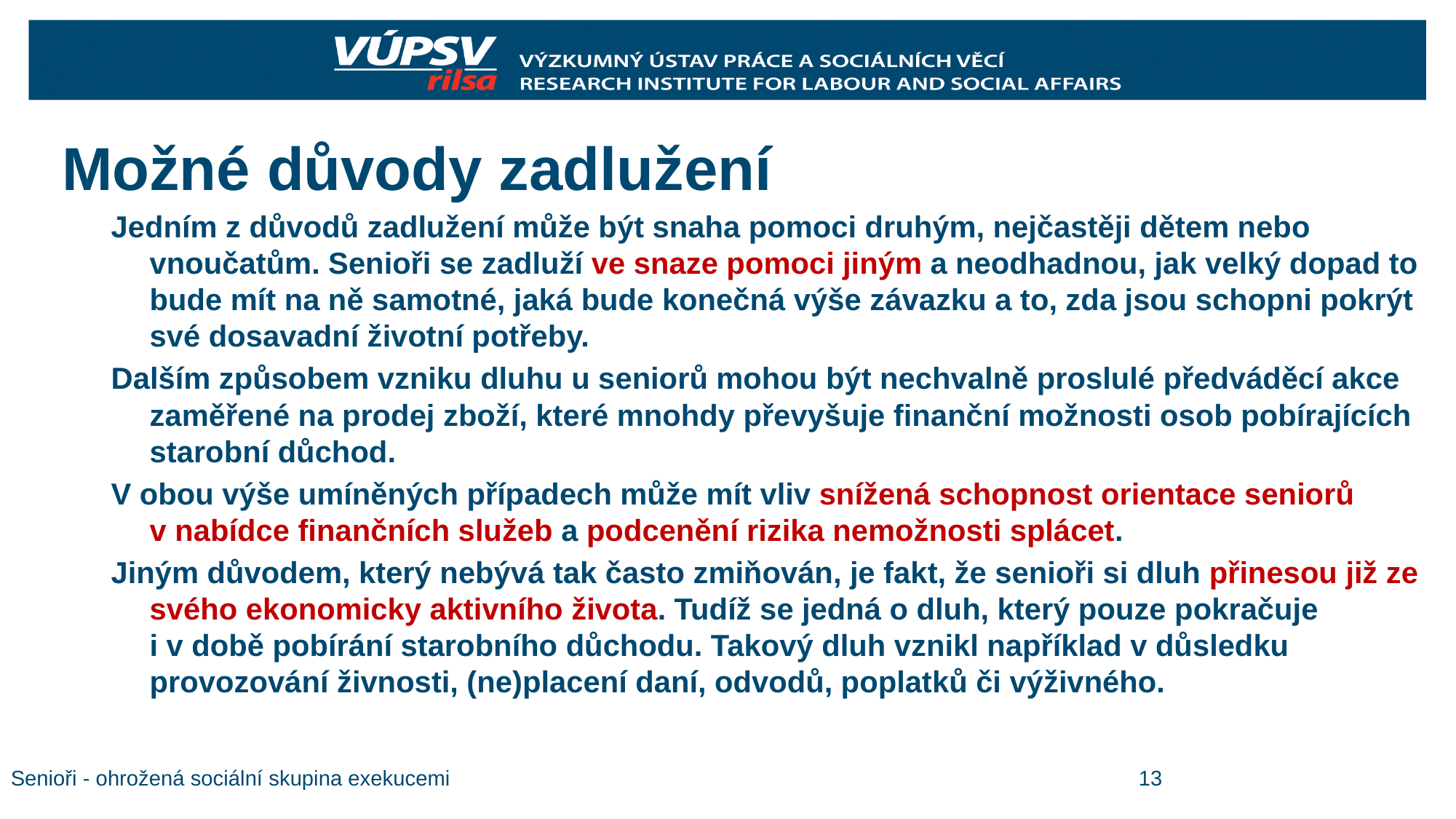

# Možné důvody zadlužení
Jedním z důvodů zadlužení může být snaha pomoci druhým, nejčastěji dětem nebo vnoučatům. Senioři se zadluží ve snaze pomoci jiným a neodhadnou, jak velký dopad to bude mít na ně samotné, jaká bude konečná výše závazku a to, zda jsou schopni pokrýt své dosavadní životní potřeby.
Dalším způsobem vzniku dluhu u seniorů mohou být nechvalně proslulé předváděcí akce zaměřené na prodej zboží, které mnohdy převyšuje finanční možnosti osob pobírajících starobní důchod.
V obou výše umíněných případech může mít vliv snížená schopnost orientace seniorů v nabídce finančních služeb a podcenění rizika nemožnosti splácet.
Jiným důvodem, který nebývá tak často zmiňován, je fakt, že senioři si dluh přinesou již ze svého ekonomicky aktivního života. Tudíž se jedná o dluh, který pouze pokračuje i v době pobírání starobního důchodu. Takový dluh vznikl například v důsledku provozování živnosti, (ne)placení daní, odvodů, poplatků či výživného.
Senioři - ohrožená sociální skupina exekucemi
13